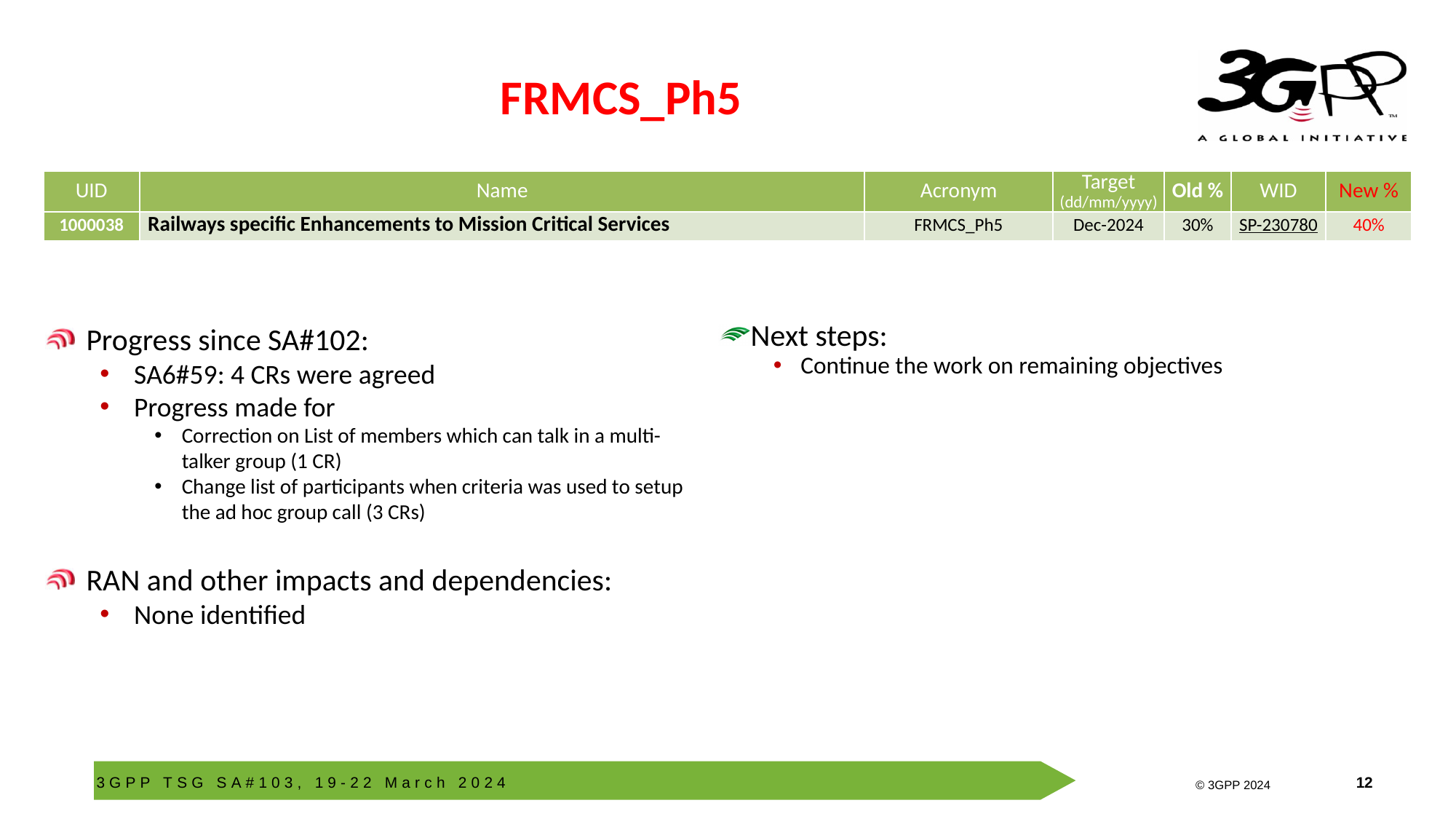

# FRMCS_Ph5
| UID | Name | Acronym | Target (dd/mm/yyyy) | Old % | WID | New % |
| --- | --- | --- | --- | --- | --- | --- |
| 1000038 | Railways specific Enhancements to Mission Critical Services | FRMCS\_Ph5 | Dec-2024 | 30% | SP-230780 | 40% |
Progress since SA#102:
SA6#59: 4 CRs were agreed
Progress made for
Correction on List of members which can talk in a multi-talker group (1 CR)
Change list of participants when criteria was used to setup the ad hoc group call (3 CRs)

RAN and other impacts and dependencies:
None identified

Next steps:
Continue the work on remaining objectives